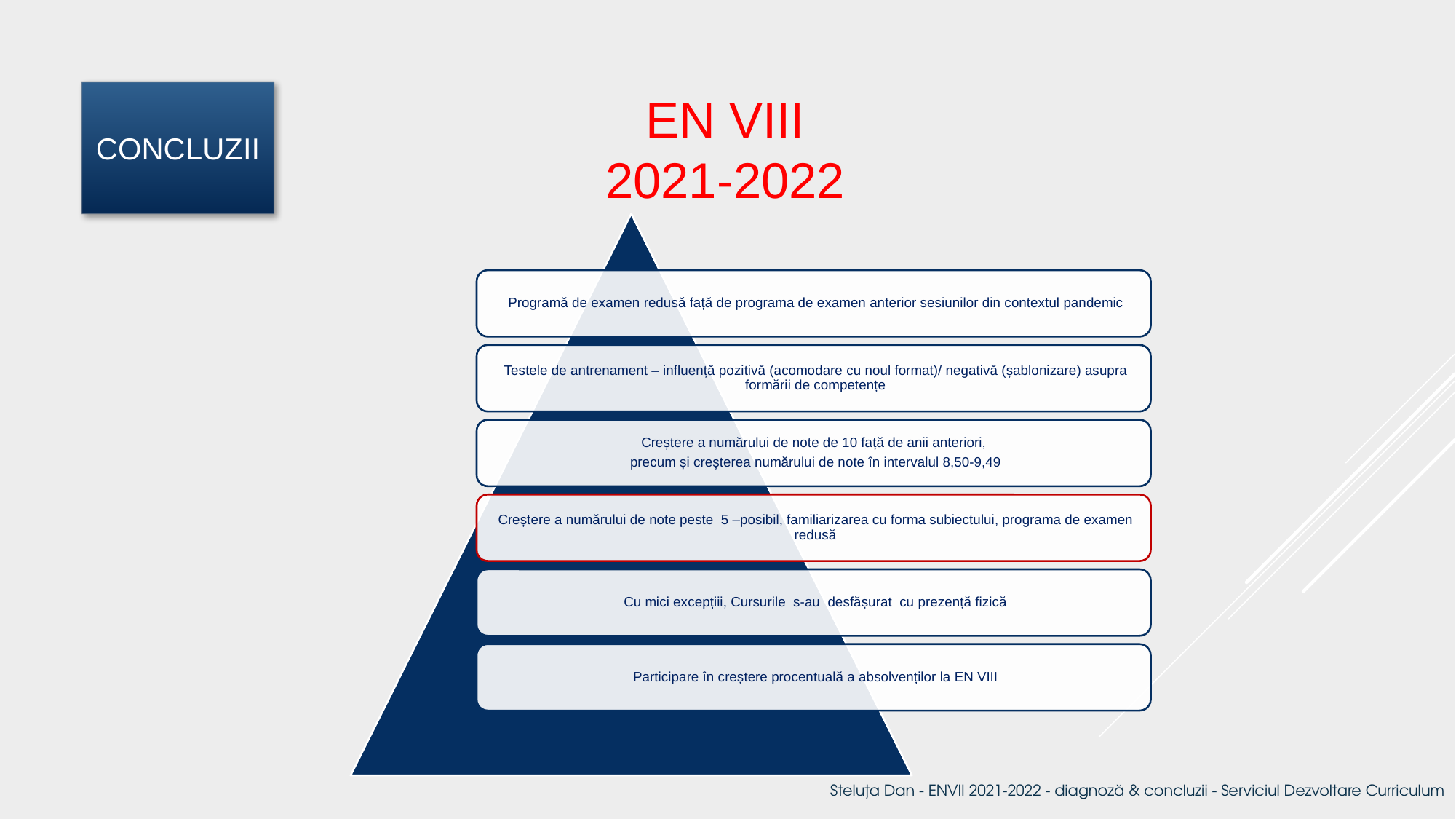

CONCLUZII
# En viii 2021-2022
Programă de examen redusă față de programa de examen anterior sesiunilor din contextul pandemic
Testele de antrenament – influență pozitivă (acomodare cu noul format)/ negativă (șablonizare) asupra formării de competențe
Creștere a numărului de note de 10 față de anii anteriori,
precum și creșterea numărului de note în intervalul 8,50-9,49
Creștere a numărului de note peste  5 –posibil, familiarizarea cu forma subiectului, programa de examen redusă
Cu mici excepțiii, Cursurile  s-au  desfășurat  cu prezență fizică
Participare în creștere procentuală a absolvenților la EN VIII
Steluța Dan - ENVII 2021-2022 - diagnoză & concluzii - Serviciul Dezvoltare Curriculum